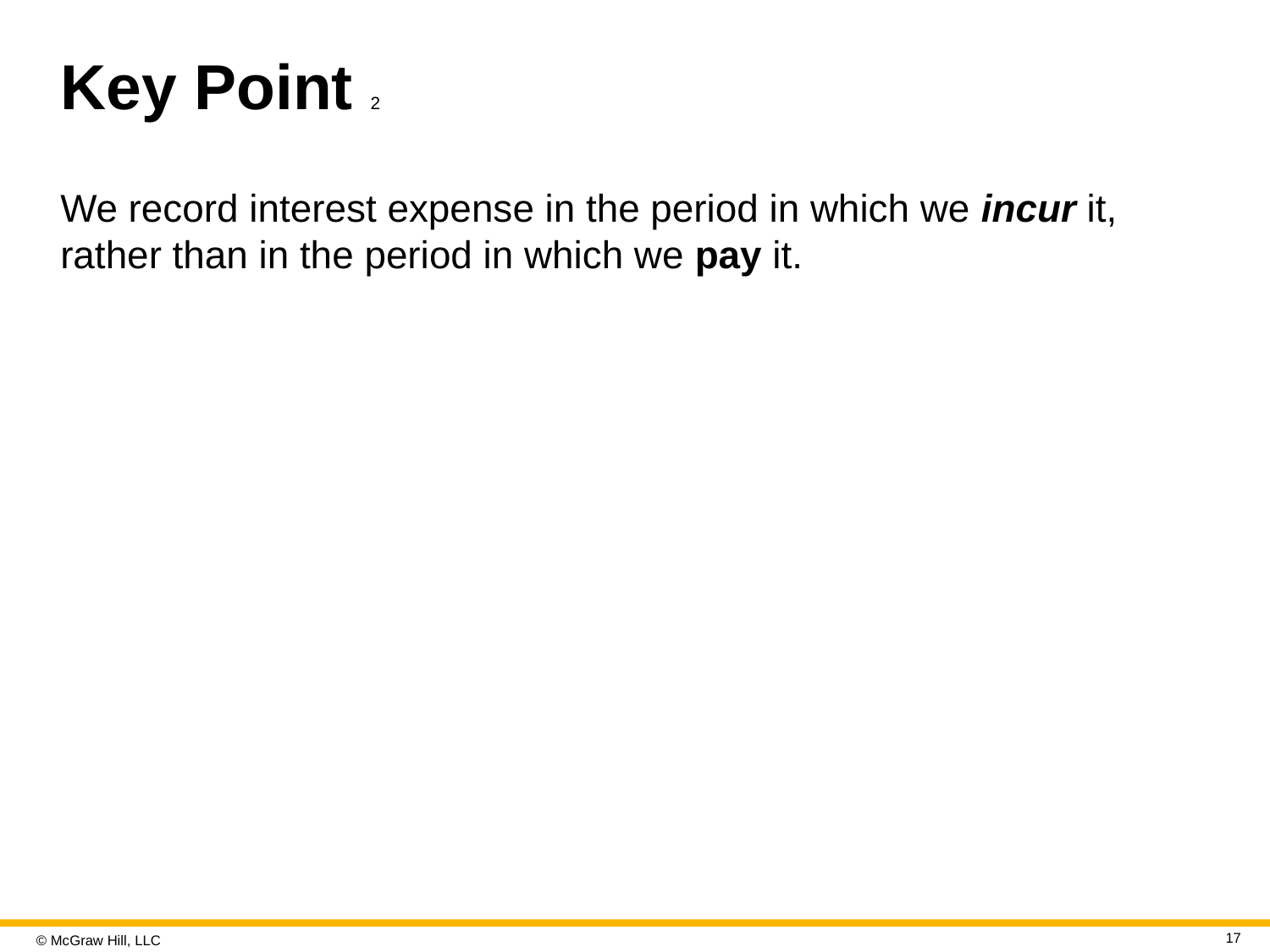

# Key Point 2
We record interest expense in the period in which we incur it, rather than in the period in which we pay it.
17